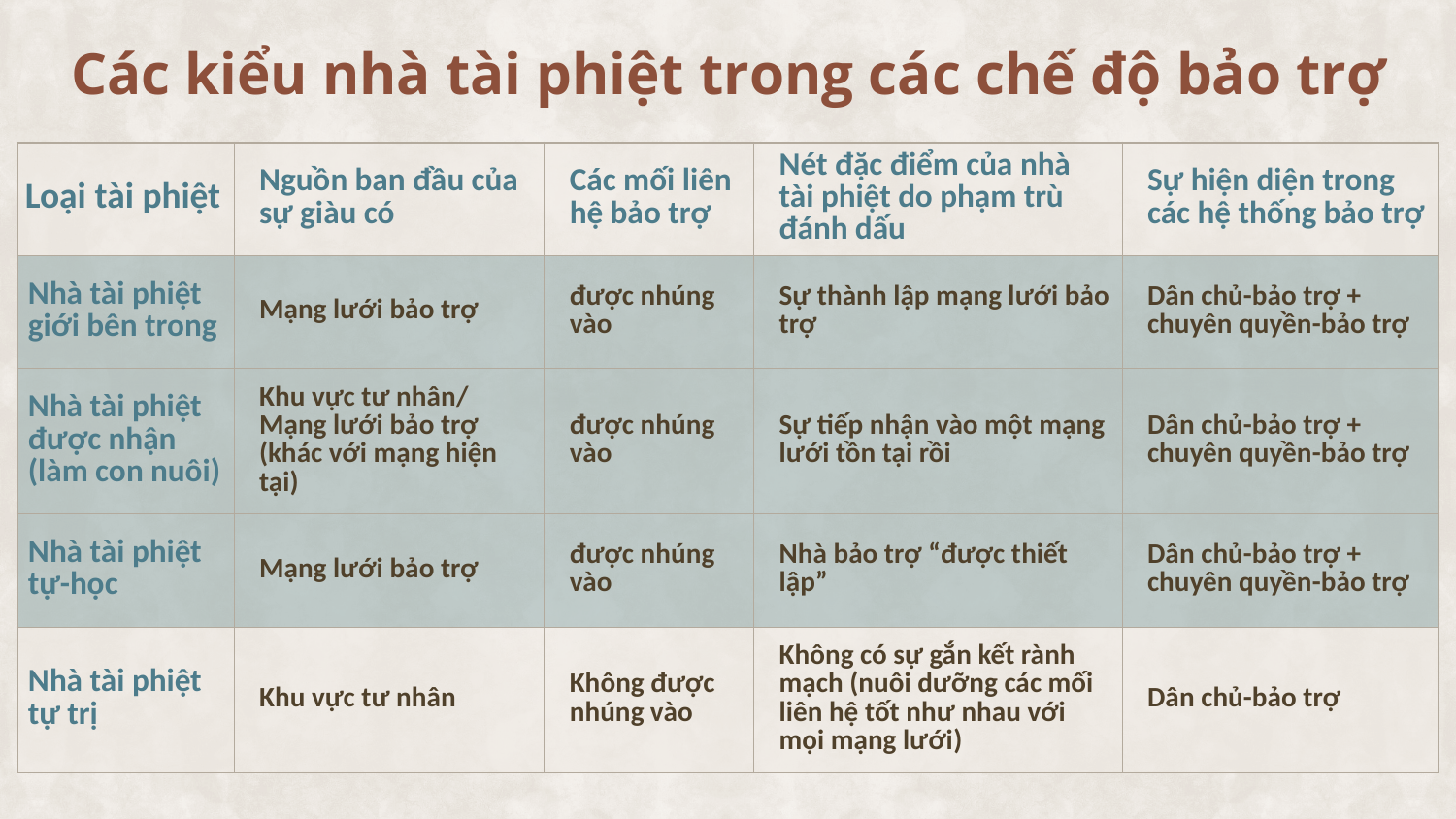

# Các kiểu nhà tài phiệt trong các chế độ bảo trợ
| Loại tài phiệt | Nguồn ban đầu của sự giàu có | Các mối liên hệ bảo trợ | Nét đặc điểm của nhà tài phiệt do phạm trù đánh dấu | Sự hiện diện trong các hệ thống bảo trợ |
| --- | --- | --- | --- | --- |
| Nhà tài phiệt giới bên trong | Mạng lưới bảo trợ | được nhúng vào | Sự thành lập mạng lưới bảo trợ | Dân chủ-bảo trợ + chuyên quyền-bảo trợ |
| Nhà tài phiệt được nhận (làm con nuôi) | Khu vực tư nhân/ Mạng lưới bảo trợ (khác với mạng hiện tại) | được nhúng vào | Sự tiếp nhận vào một mạng lưới tồn tại rồi | Dân chủ-bảo trợ + chuyên quyền-bảo trợ |
| Nhà tài phiệt tự-học | Mạng lưới bảo trợ | được nhúng vào | Nhà bảo trợ “được thiết lập” | Dân chủ-bảo trợ + chuyên quyền-bảo trợ |
| Nhà tài phiệt tự trị | Khu vực tư nhân | Không được nhúng vào | Không có sự gắn kết rành mạch (nuôi dưỡng các mối liên hệ tốt như nhau với mọi mạng lưới) | Dân chủ-bảo trợ |